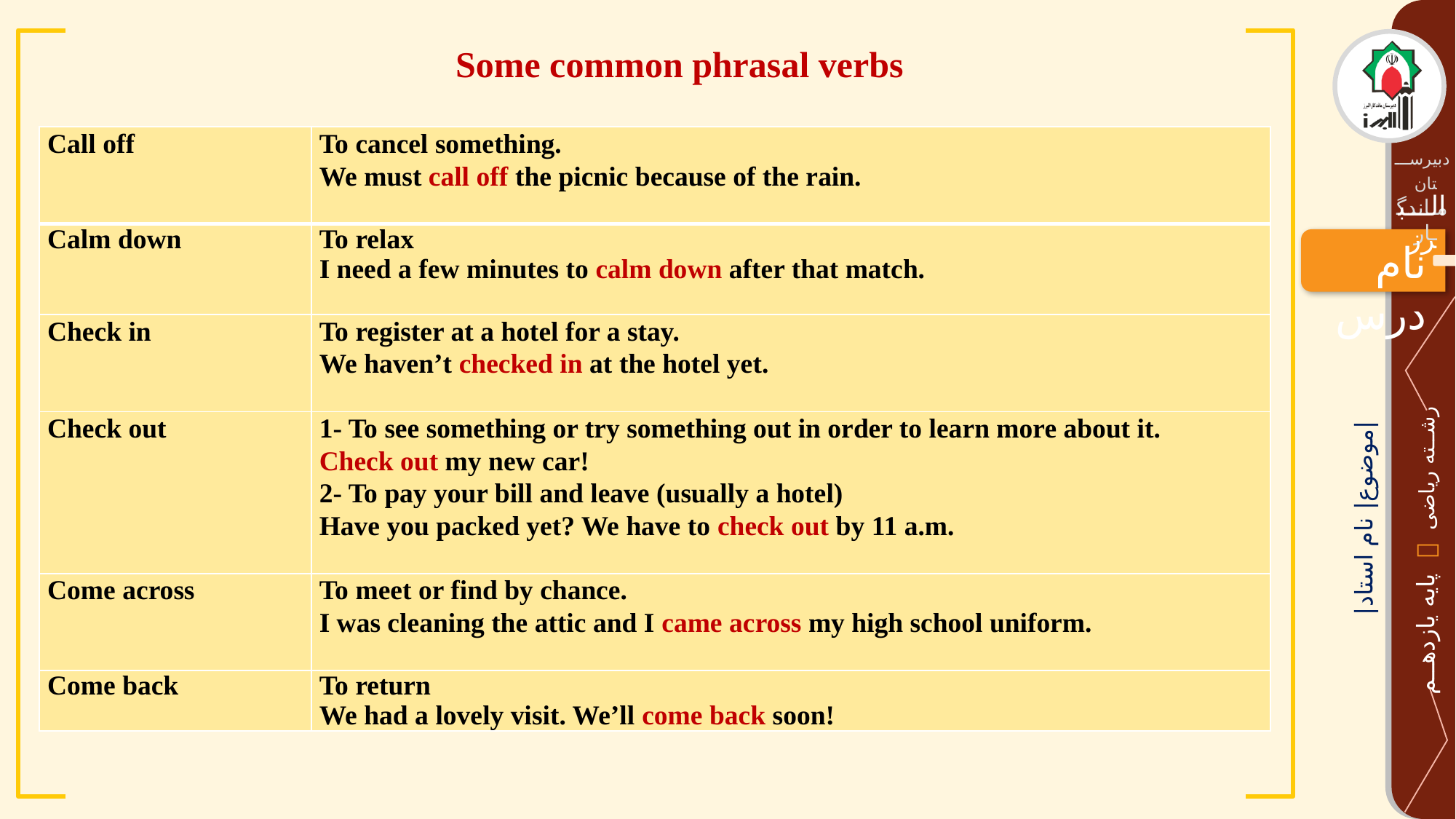

Some common phrasal verbs
| Call off | To cancel something. We must call off the picnic because of the rain. |
| --- | --- |
| Calm down | To relax I need a few minutes to calm down after that match. |
| Check in | To register at a hotel for a stay. We haven’t checked in at the hotel yet. |
| Check out | 1- To see something or try something out in order to learn more about it. Check out my new car! 2- To pay your bill and leave (usually a hotel) Have you packed yet? We have to check out by 11 a.m. |
| Come across | To meet or find by chance. I was cleaning the attic and I came across my high school uniform. |
| Come back | To return We had a lovely visit. We’ll come back soon! |